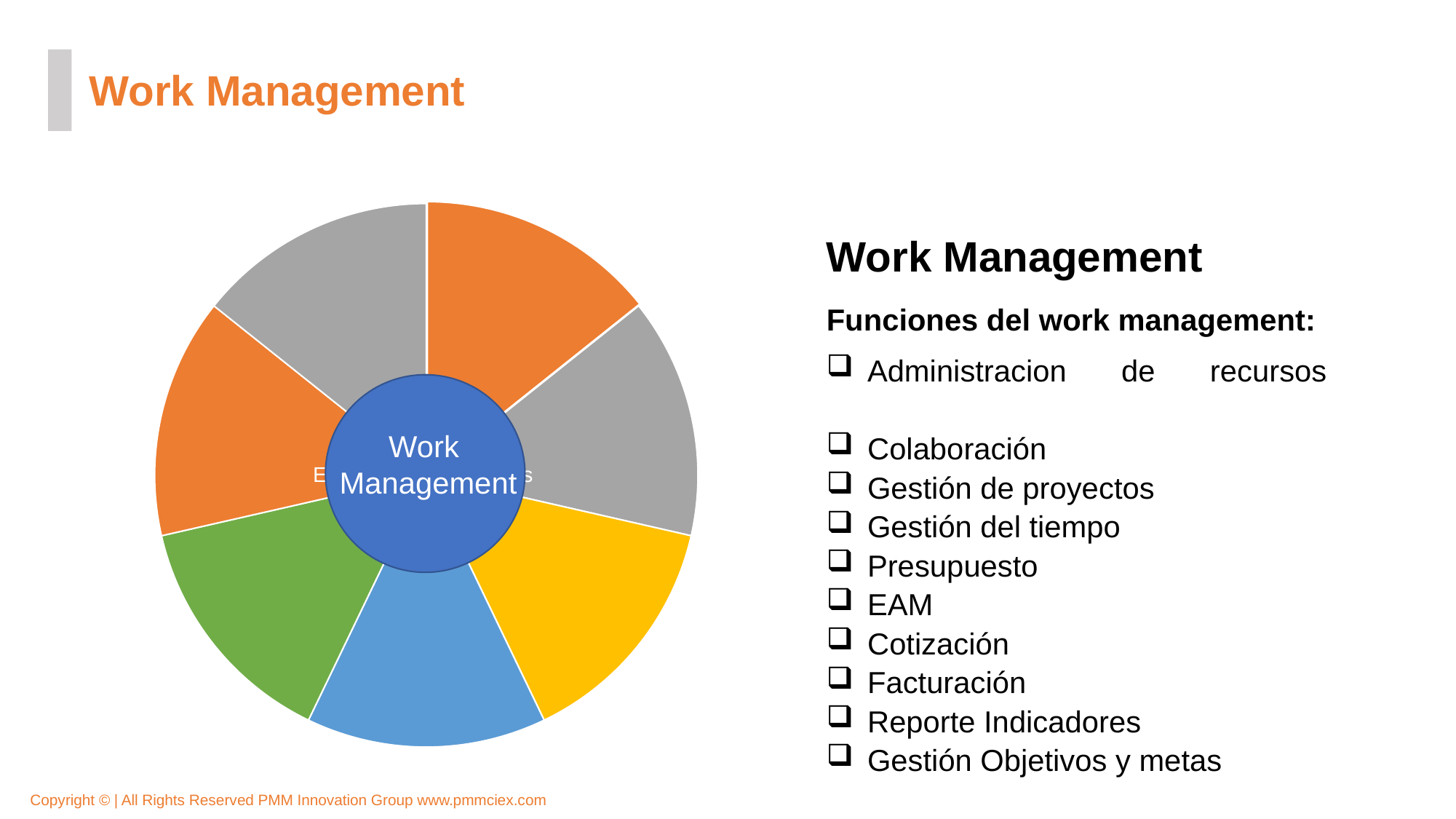

Work Management
Identificación
Planificación
Programación
Ejecución
Análisis
Trabajo en Espera
Ejecución de Contratos
Work Management
Funciones del work management:
Administracion de recursos
Colaboración
Gestión de proyectos
Gestión del tiempo
Presupuesto
EAM
Cotización
Facturación
Reporte Indicadores
Gestión Objetivos y metas

Work
Management